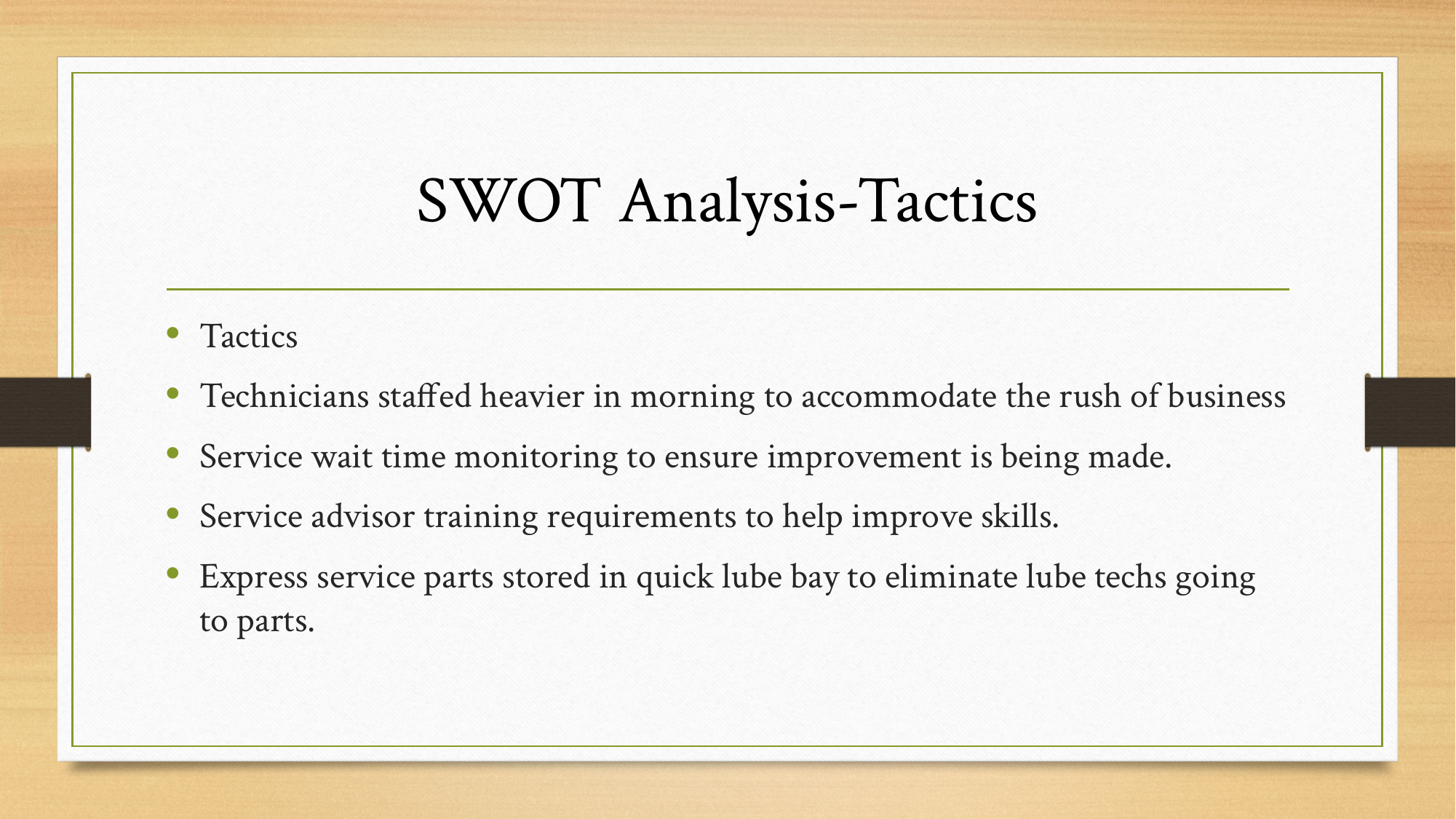

# SWOT Analysis-Tactics
Tactics
Technicians staffed heavier in morning to accommodate the rush of business
Service wait time monitoring to ensure improvement is being made.
Service advisor training requirements to help improve skills.
Express service parts stored in quick lube bay to eliminate lube techs going to parts.